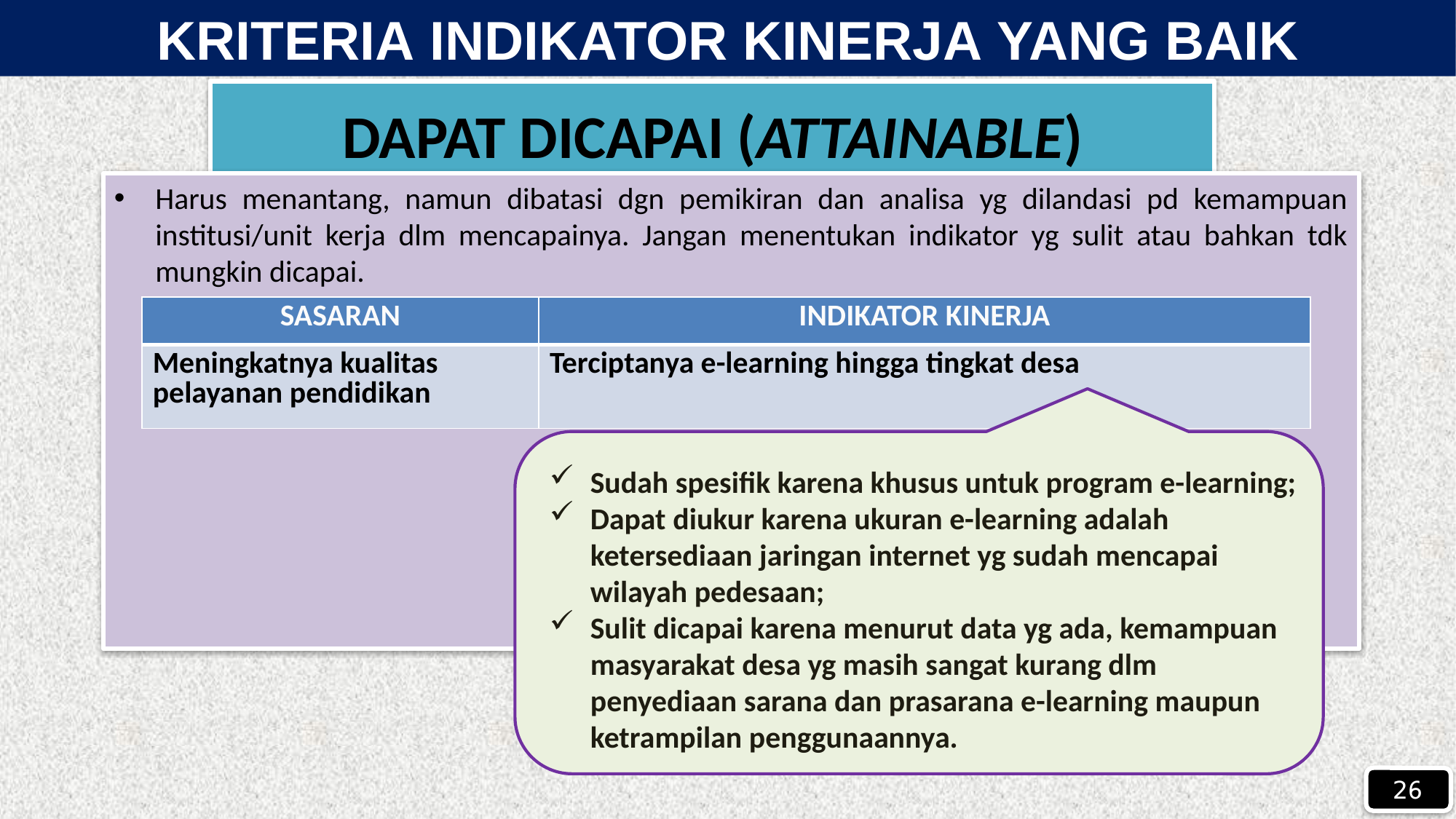

KRITERIA INDIKATOR KINERJA YANG BAIK
# DAPAT DICAPAI (ATTAINABLE)
Harus menantang, namun dibatasi dgn pemikiran dan analisa yg dilandasi pd kemampuan institusi/unit kerja dlm mencapainya. Jangan menentukan indikator yg sulit atau bahkan tdk mungkin dicapai.
| SASARAN | INDIKATOR KINERJA |
| --- | --- |
| Meningkatnya kualitas pelayanan pendidikan | Terciptanya e-learning hingga tingkat desa |

Sudah spesifik karena khusus untuk program e-learning;
Dapat diukur karena ukuran e-learning adalah ketersediaan jaringan internet yg sudah mencapai wilayah pedesaan;
Sulit dicapai karena menurut data yg ada, kemampuan masyarakat desa yg masih sangat kurang dlm penyediaan sarana dan prasarana e-learning maupun ketrampilan penggunaannya.
26